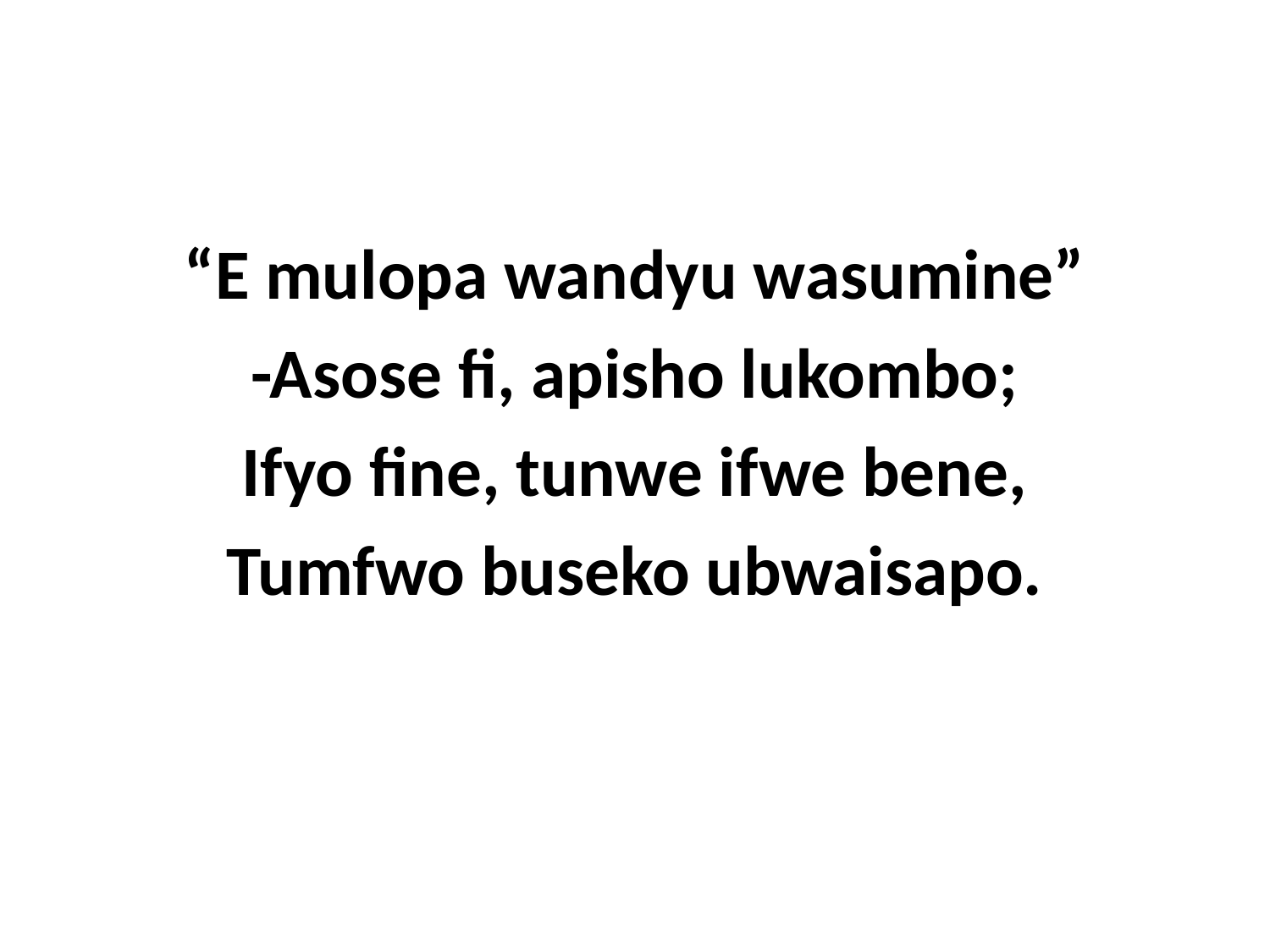

“E mulopa wandyu wasumine”
-Asose fi, apisho lukombo;
Ifyo fine, tunwe ifwe bene,
Tumfwo buseko ubwaisapo.